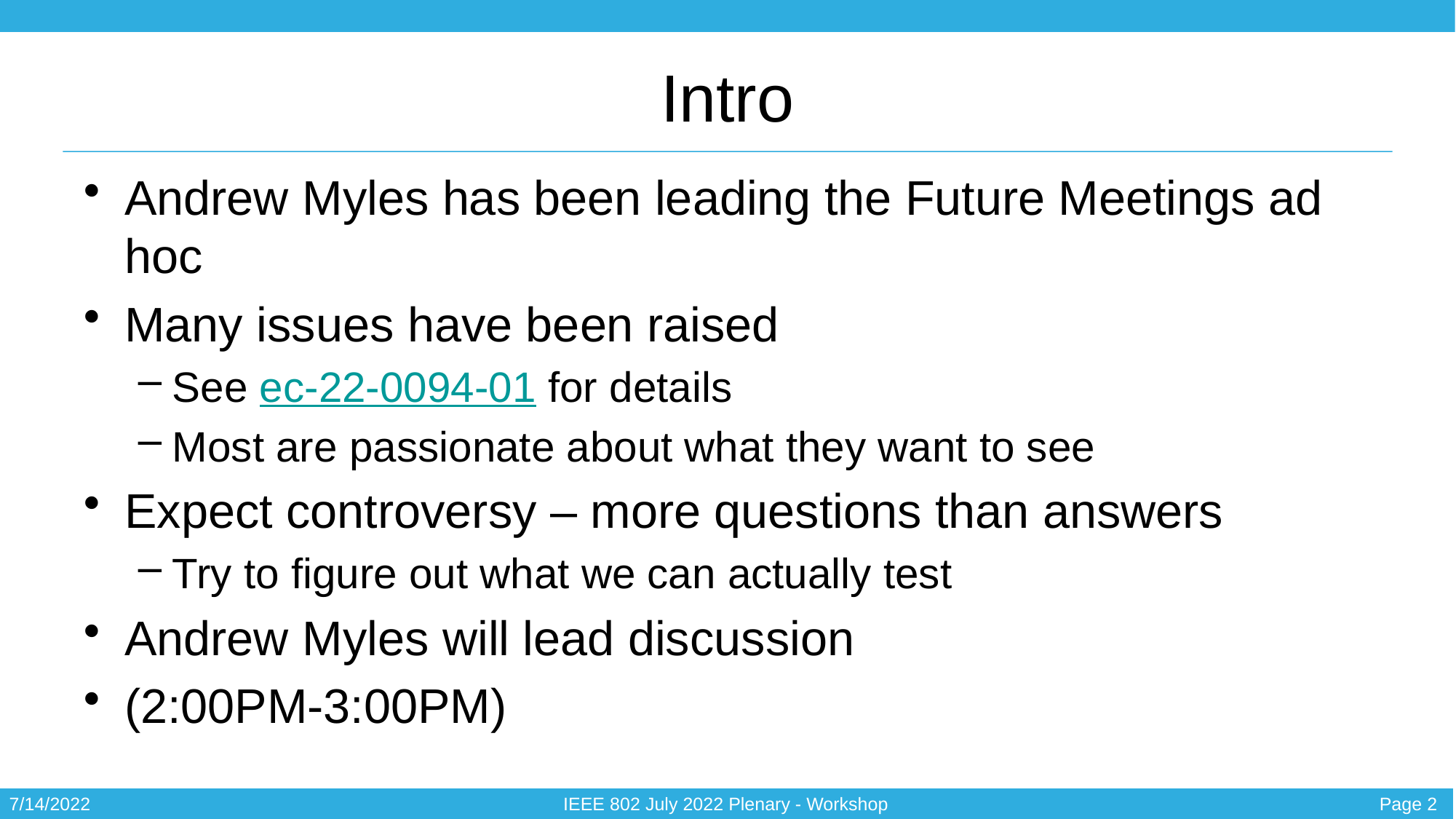

# Intro
Andrew Myles has been leading the Future Meetings ad hoc
Many issues have been raised
See ec-22-0094-01 for details
Most are passionate about what they want to see
Expect controversy – more questions than answers
Try to figure out what we can actually test
Andrew Myles will lead discussion
(2:00PM-3:00PM)